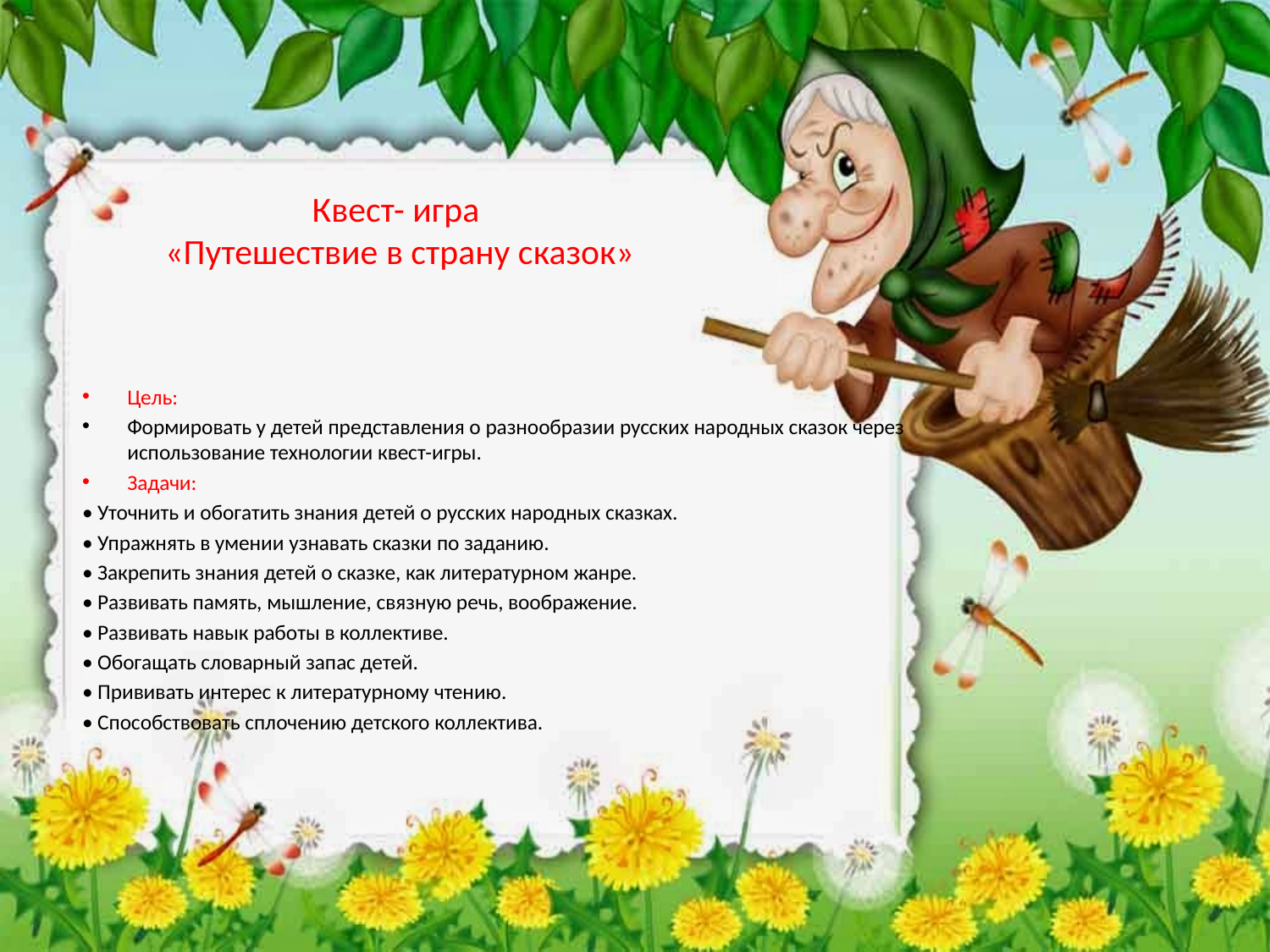

# Квест- игра «Путешествие в страну сказок»
Цель:
Формировать у детей представления о разнообразии русских народных сказок через использование технологии квест-игры.
Задачи:
• Уточнить и обогатить знания детей о русских народных сказках.
• Упражнять в умении узнавать сказки по заданию.
• Закрепить знания детей о сказке, как литературном жанре.
• Развивать память, мышление, связную речь, воображение.
• Развивать навык работы в коллективе.
• Обогащать словарный запас детей.
• Прививать интерес к литературному чтению.
• Способствовать сплочению детского коллектива.